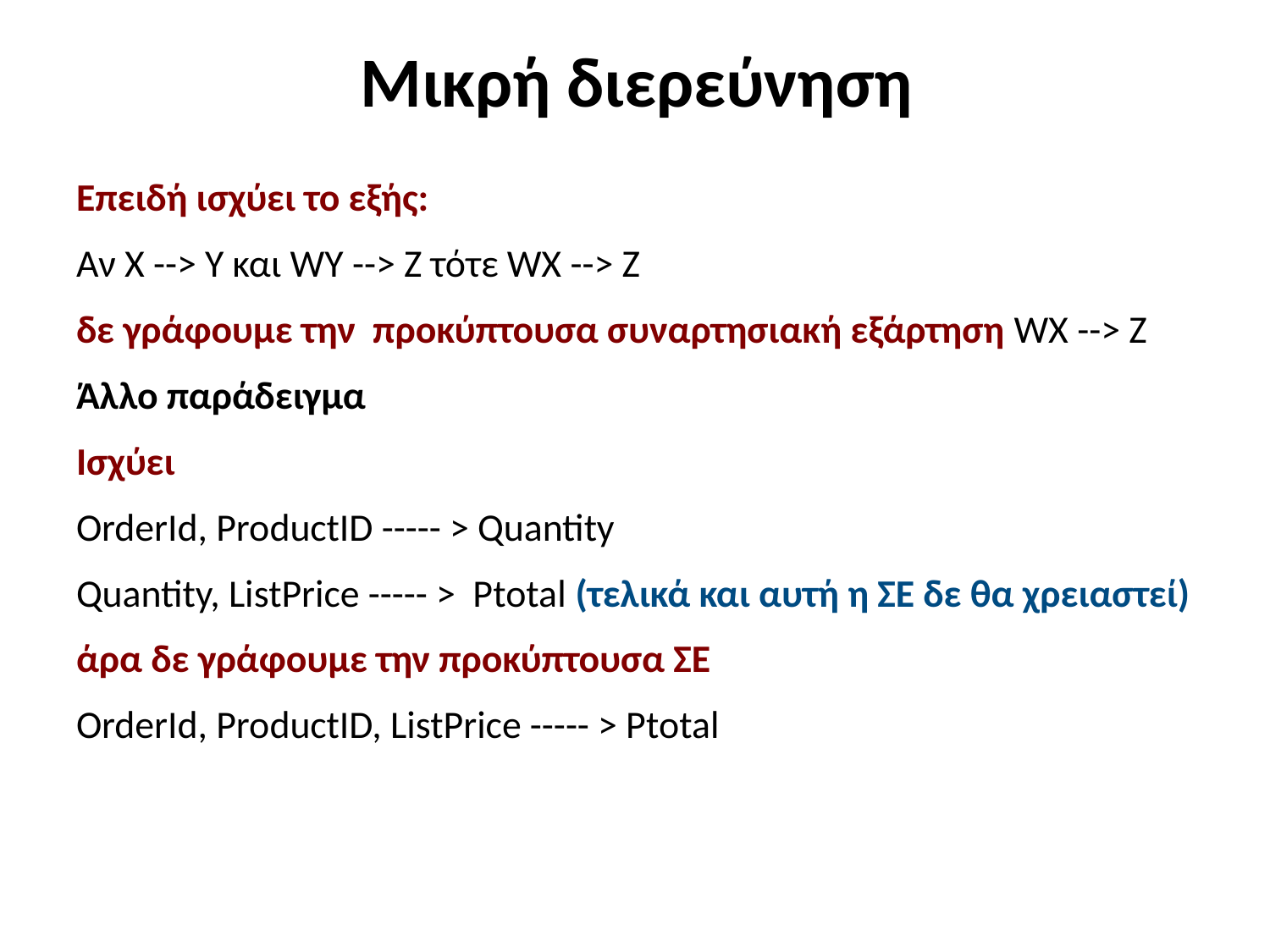

# Μικρή διερεύνηση
Επειδή ισχύει το εξής:
Αν Χ --> Υ και WY --> Ζ τότε WX --> Z
δε γράφουμε την  προκύπτουσα συναρτησιακή εξάρτηση WX --> Z
Άλλο παράδειγμα
Ισχύει
OrderId, ProductID ----- > Quantity
Quantity, ListPrice ----- >  Ptotal (τελικά και αυτή η ΣΕ δε θα χρειαστεί)
άρα δε γράφουμε την προκύπτουσα ΣΕ
OrderId, ProductID, ListPrice ----- > Ptotal